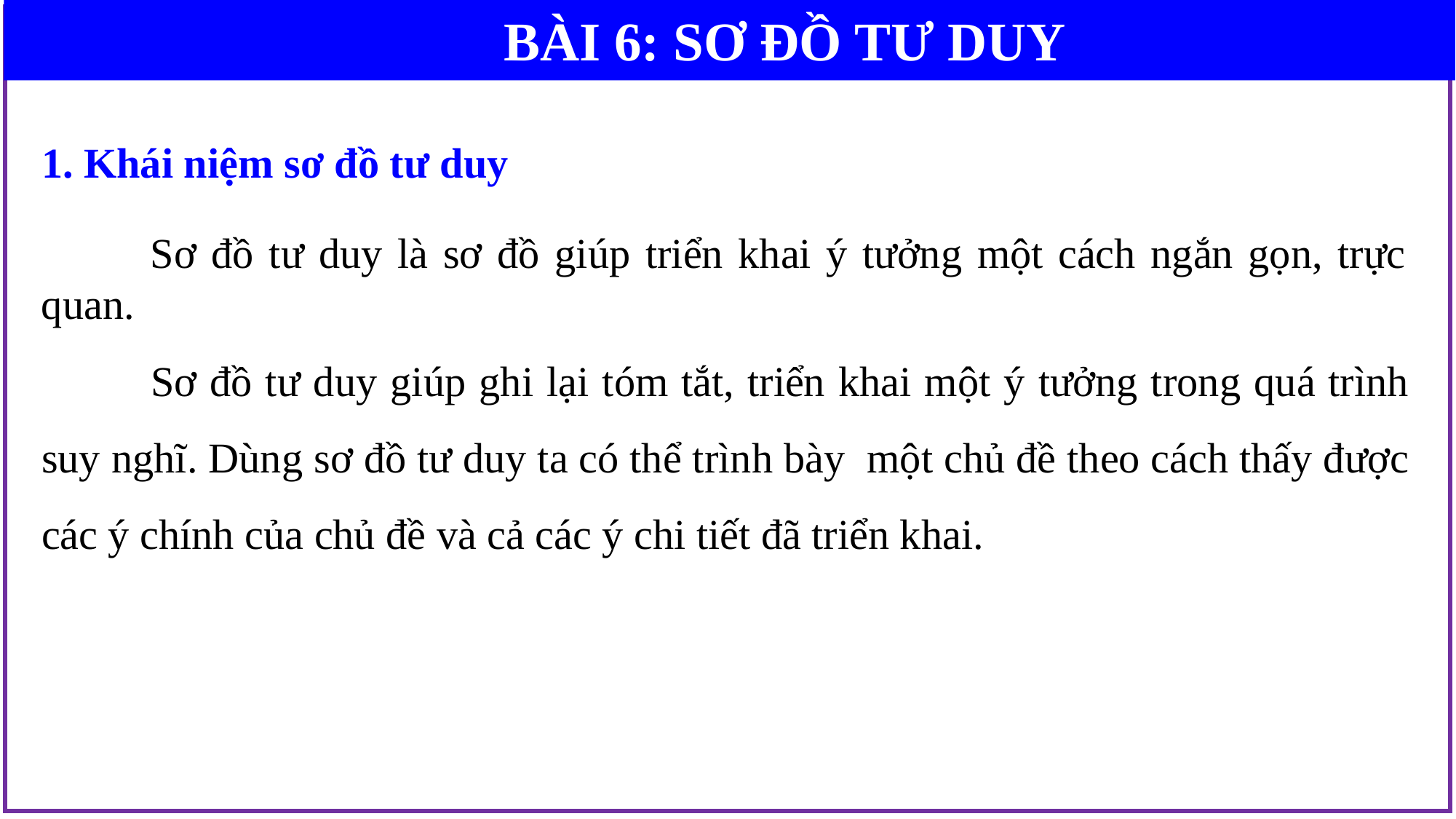

BÀI 6: SƠ ĐỒ TƯ DUY
1. Khái niệm sơ đồ tư duy

	Sơ đồ tư duy là sơ đồ giúp triển khai ý tưởng một cách ngắn gọn, trực quan.
	Sơ đồ tư duy giúp ghi lại tóm tắt, triển khai một ý tưởng trong quá trình suy nghĩ. Dùng sơ đồ tư duy ta có thể trình bày  một chủ đề theo cách thấy được các ý chính của chủ đề và cả các ý chi tiết đã triển khai.